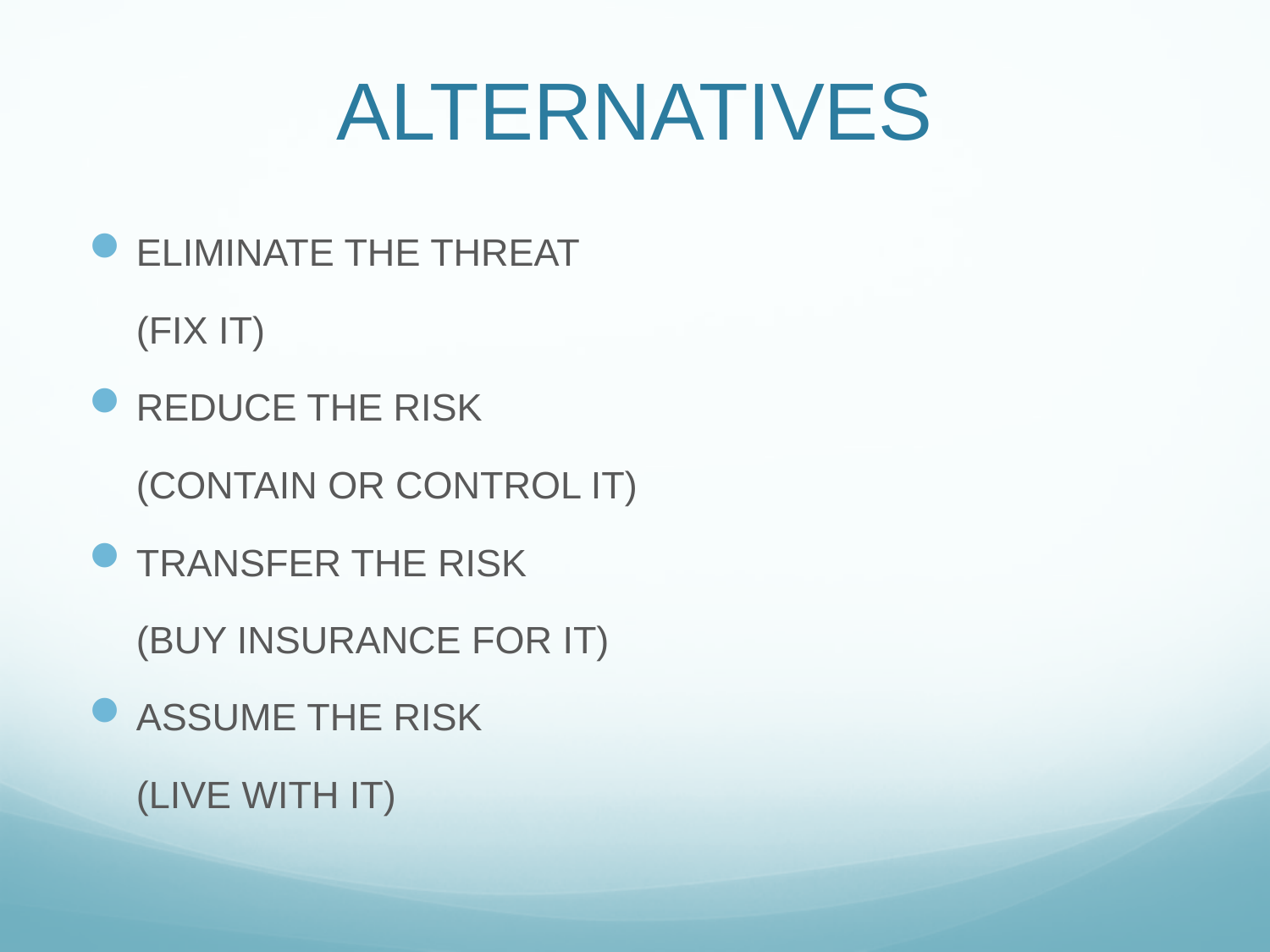

# ALTERNATIVES
ELIMINATE THE THREAT
	(FIX IT)
REDUCE THE RISK
	(CONTAIN OR CONTROL IT)
TRANSFER THE RISK
	(BUY INSURANCE FOR IT)
ASSUME THE RISK
	(LIVE WITH IT)